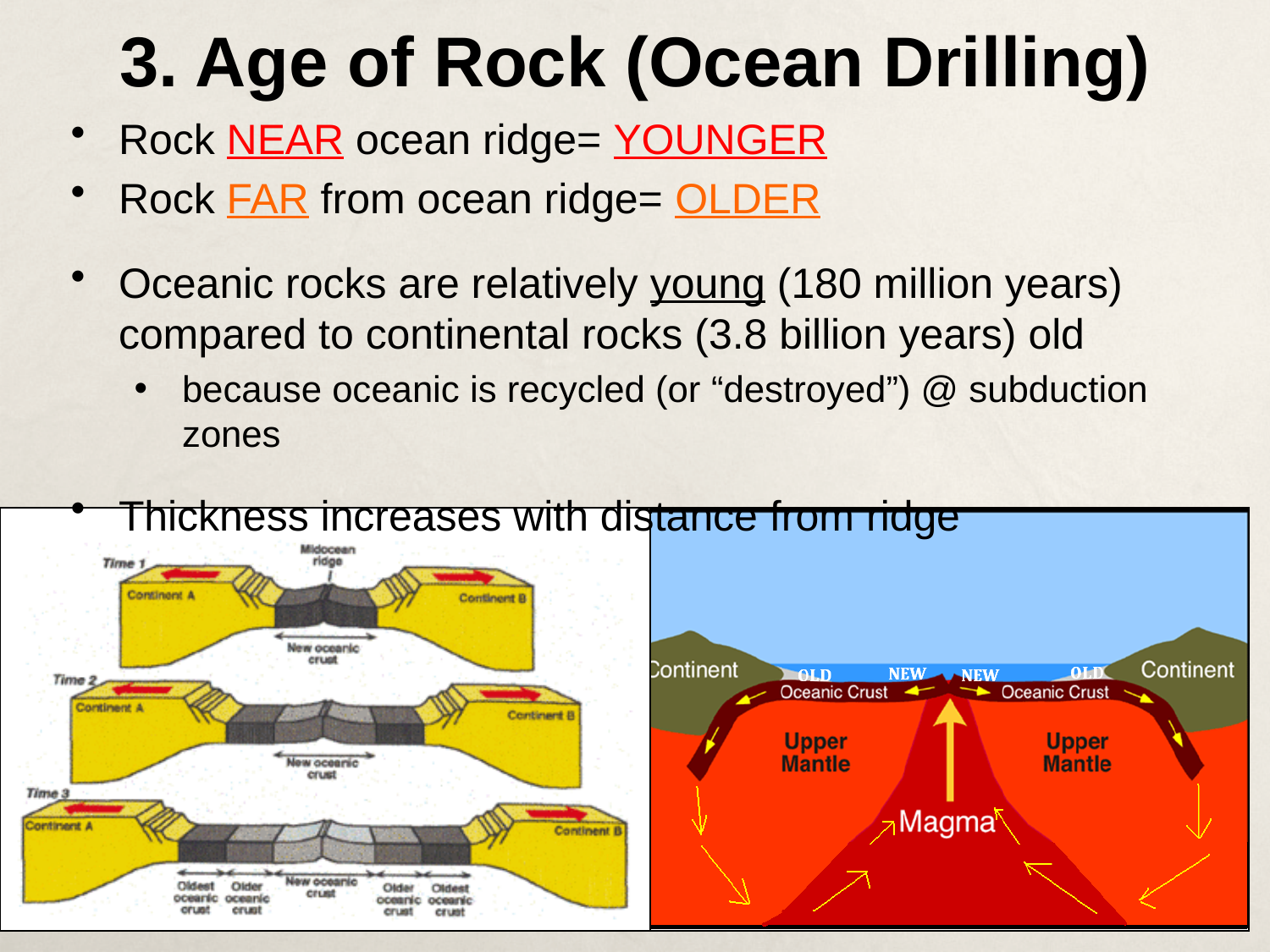

# 3. Age of Rock (Ocean Drilling)
Rock NEAR ocean ridge= YOUNGER
Rock FAR from ocean ridge= OLDER

Oceanic rocks are relatively young (180 million years) compared to continental rocks (3.8 billion years) old
because oceanic is recycled (or “destroyed”) @ subduction zones

Thickness increases with distance from ridge